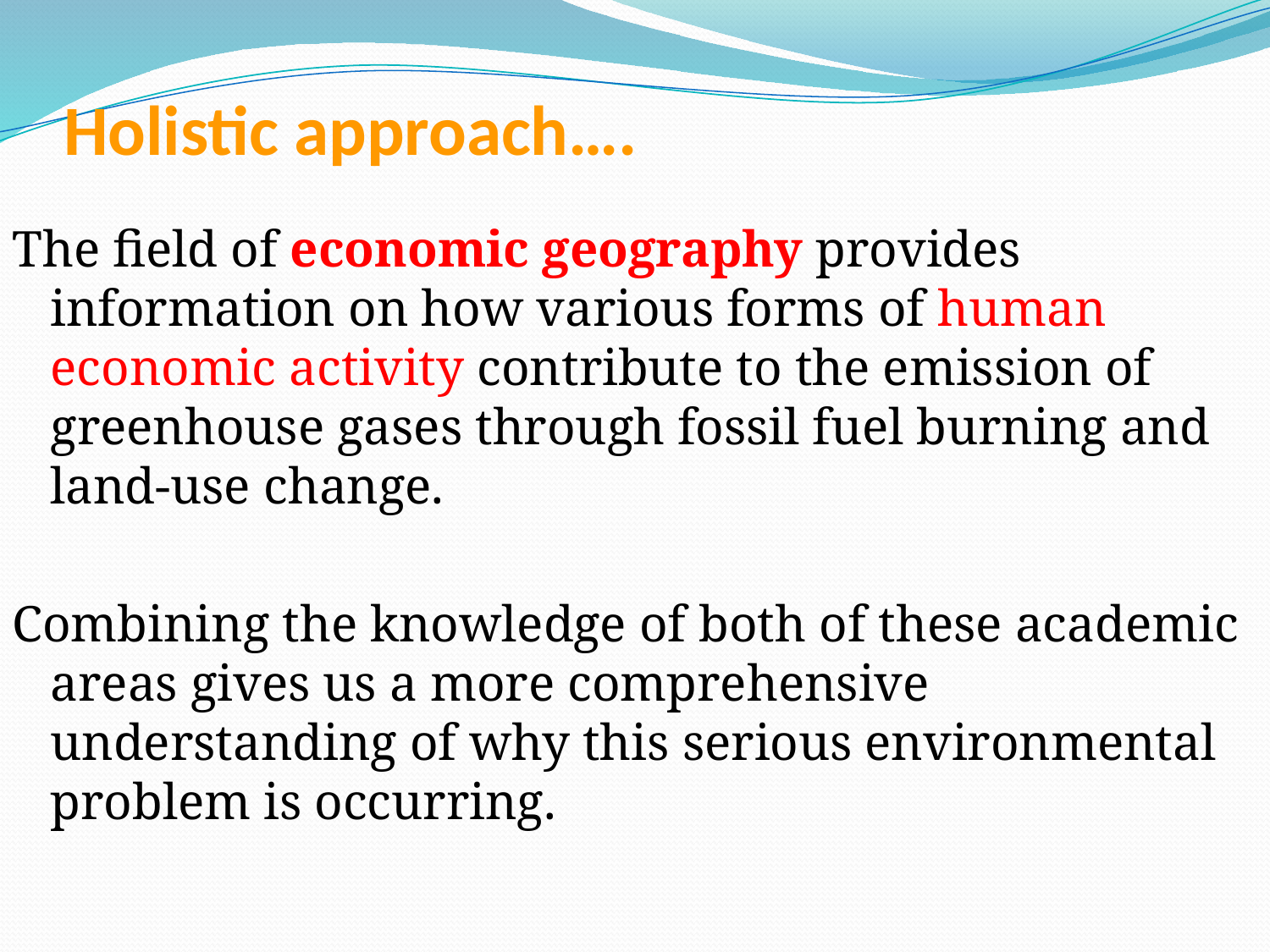

# Holistic approach….
The field of economic geography provides information on how various forms of human economic activity contribute to the emission of greenhouse gases through fossil fuel burning and land-use change.

Combining the knowledge of both of these academic areas gives us a more comprehensive understanding of why this serious environmental problem is occurring.